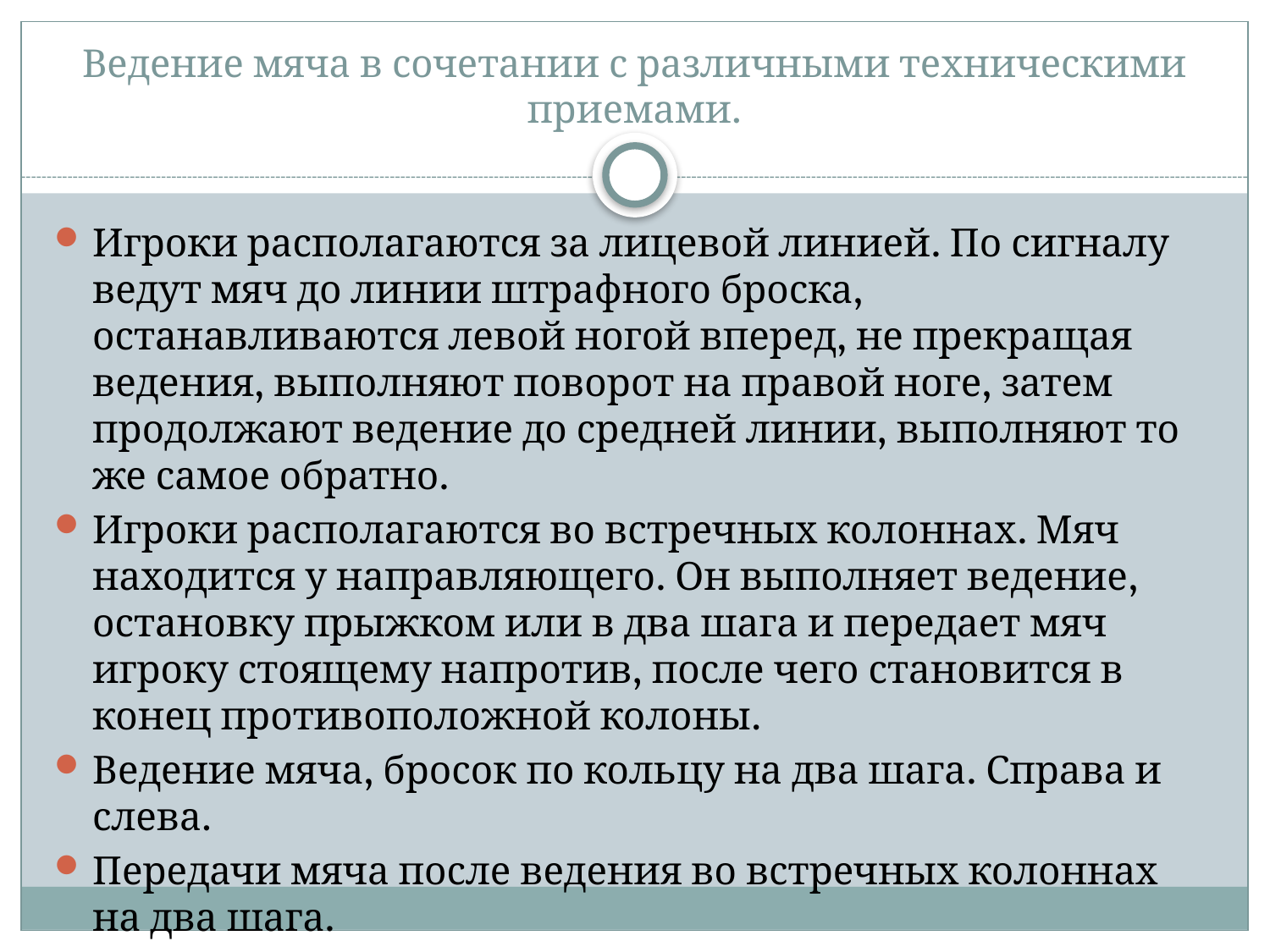

# Ведение мяча в сочетании с различными техническими приемами.
Игроки располагаются за лицевой линией. По сигналу ведут мяч до линии штрафного броска, останавливаются левой ногой вперед, не прекращая ведения, выполняют поворот на правой ноге, затем продолжают ведение до средней линии, выполняют то же самое обратно.
Игроки располагаются во встречных колоннах. Мяч находится у направляющего. Он выполняет ведение, остановку прыжком или в два шага и передает мяч игроку стоящему напротив, после чего становится в конец противоположной колоны.
Ведение мяча, бросок по кольцу на два шага. Справа и слева.
Передачи мяча после ведения во встречных колоннах на два шага.
Ведение мяча, бросок по кольцу в прыжке.